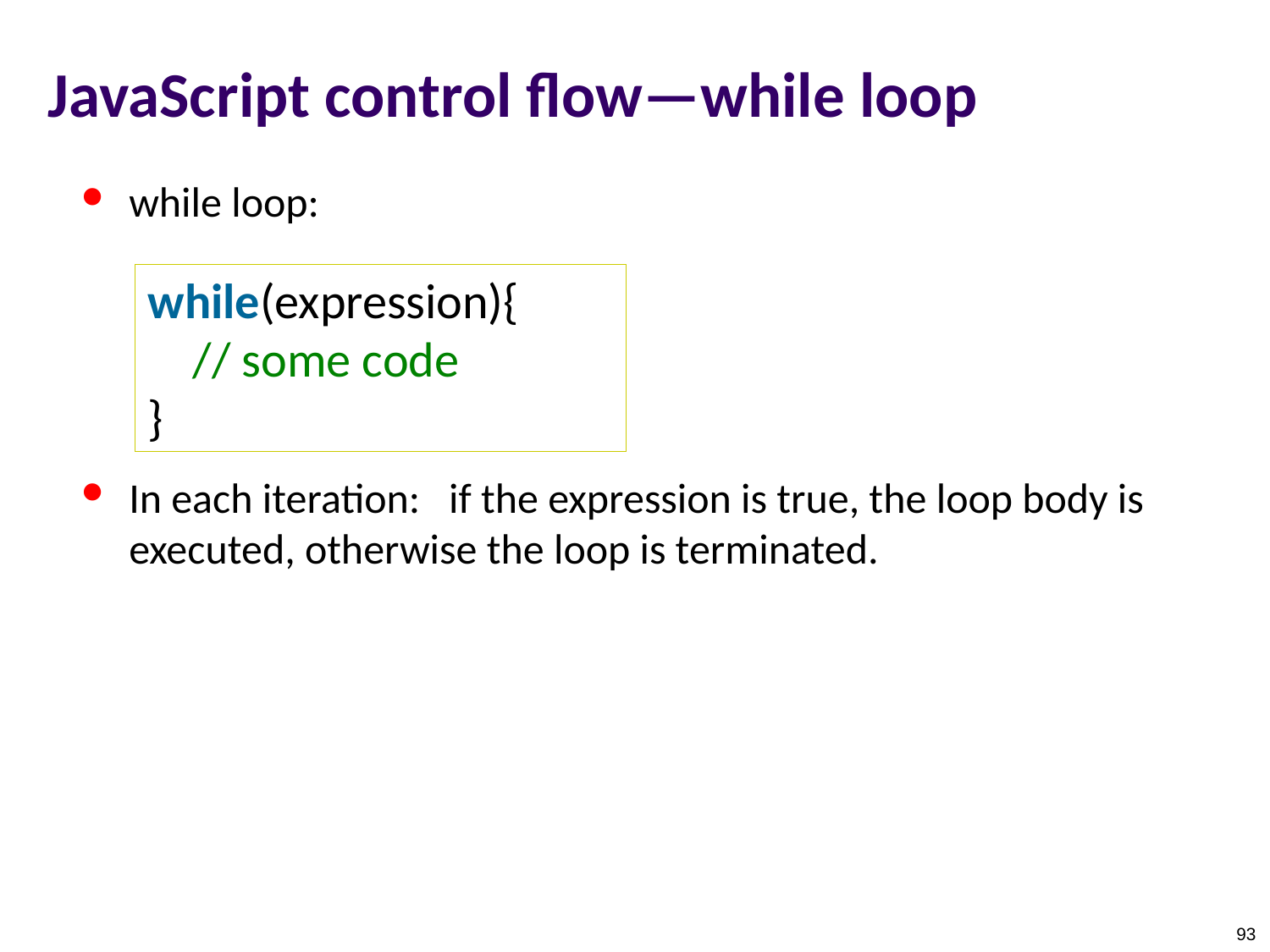

# JavaScript control flow—while loop
while loop:

In each iteration:   if the expression is true, the loop body is executed, otherwise the loop is terminated.

while(expression){
    // some code
}
93